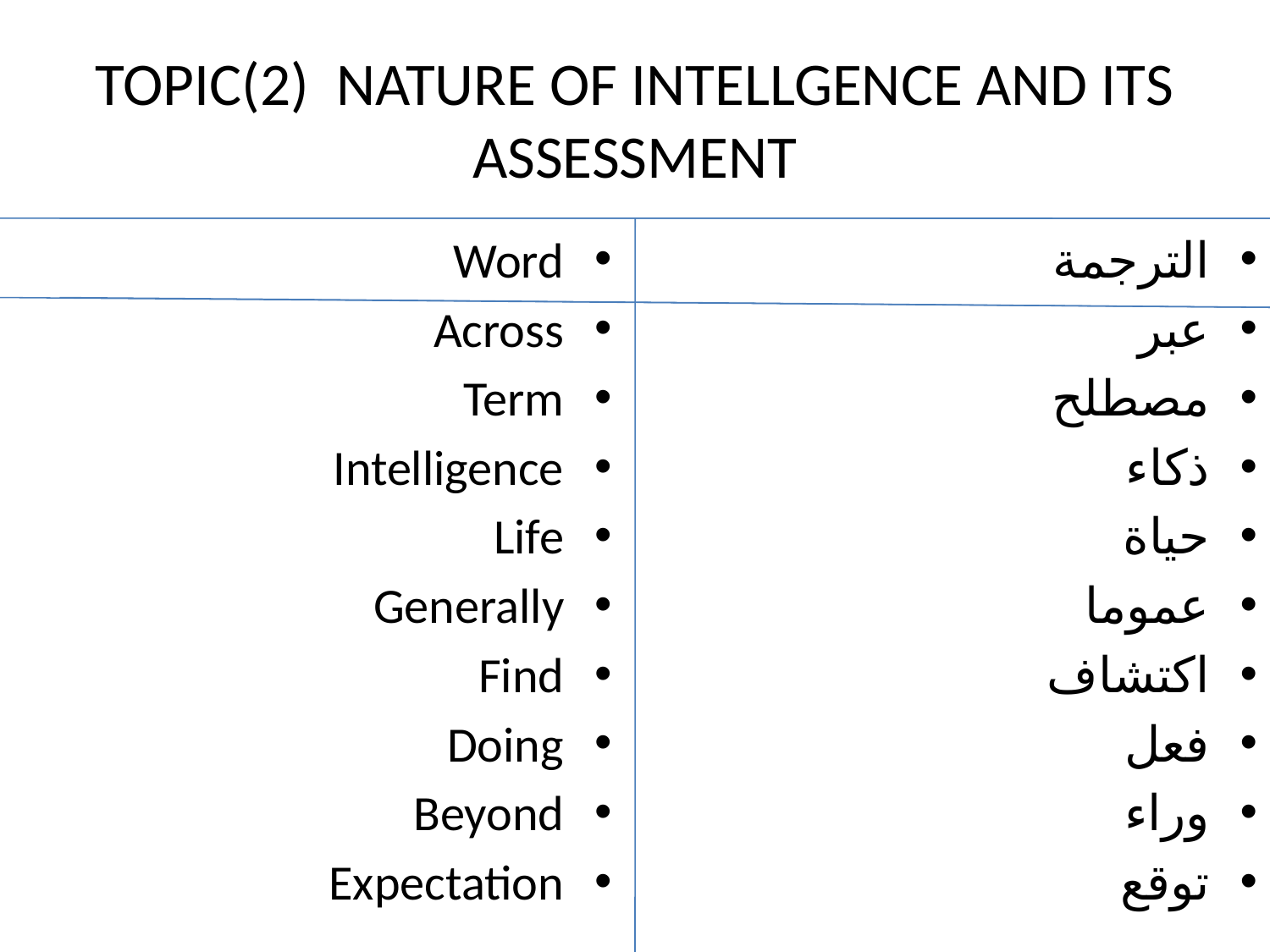

# TOPIC(2)  NATURE OF INTELLGENCE AND ITS ASSESSMENT
Word
Across
Term
Intelligence
Life
Generally
Find
Doing
Beyond
Expectation
الترجمة
عبر
مصطلح
ذكاء
حياة
عموما
اكتشاف
فعل
وراء
توقع